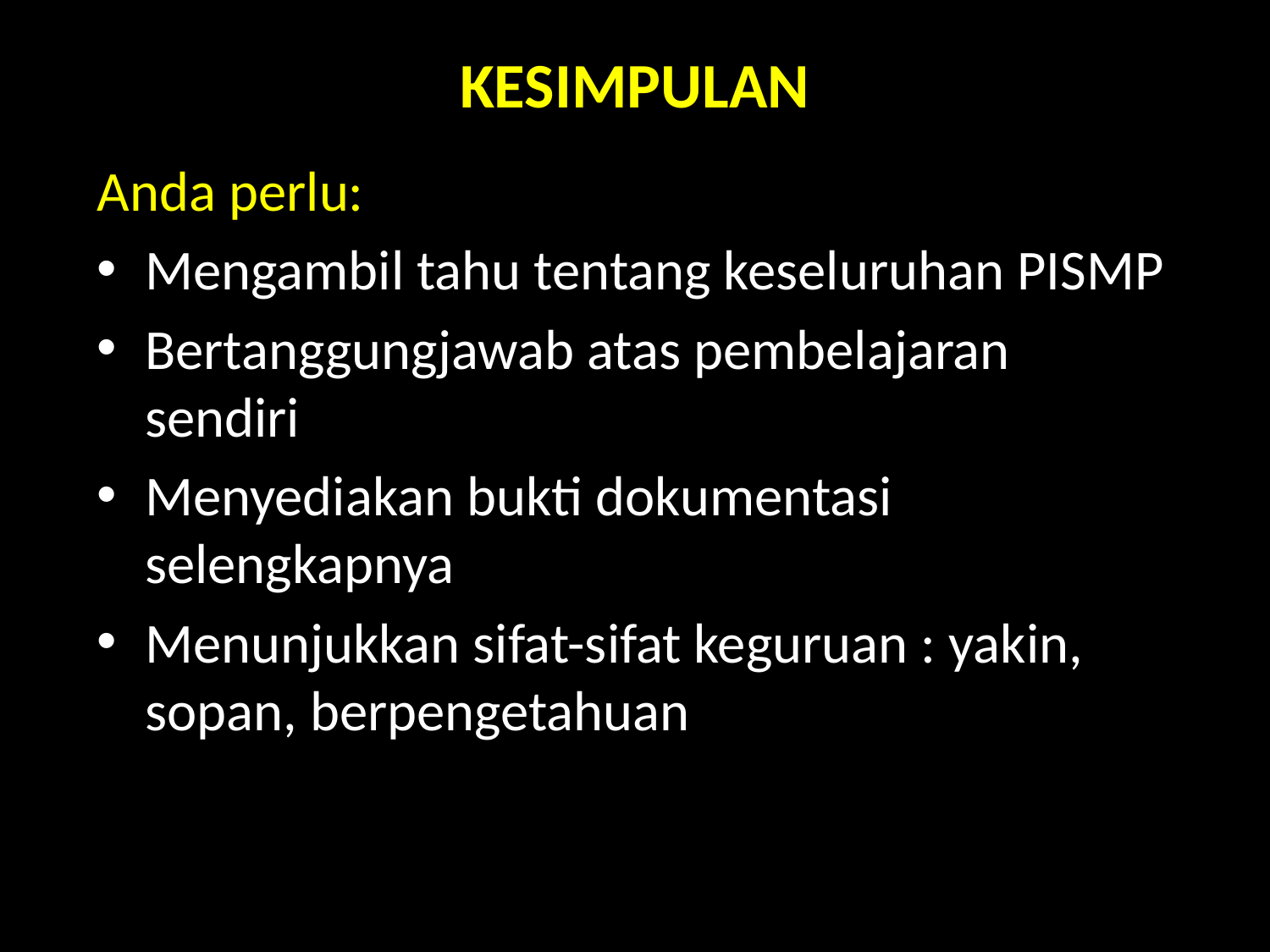

# KESIMPULAN
Anda perlu:
Mengambil tahu tentang keseluruhan PISMP
Bertanggungjawab atas pembelajaran sendiri
Menyediakan bukti dokumentasi selengkapnya
Menunjukkan sifat-sifat keguruan : yakin, sopan, berpengetahuan